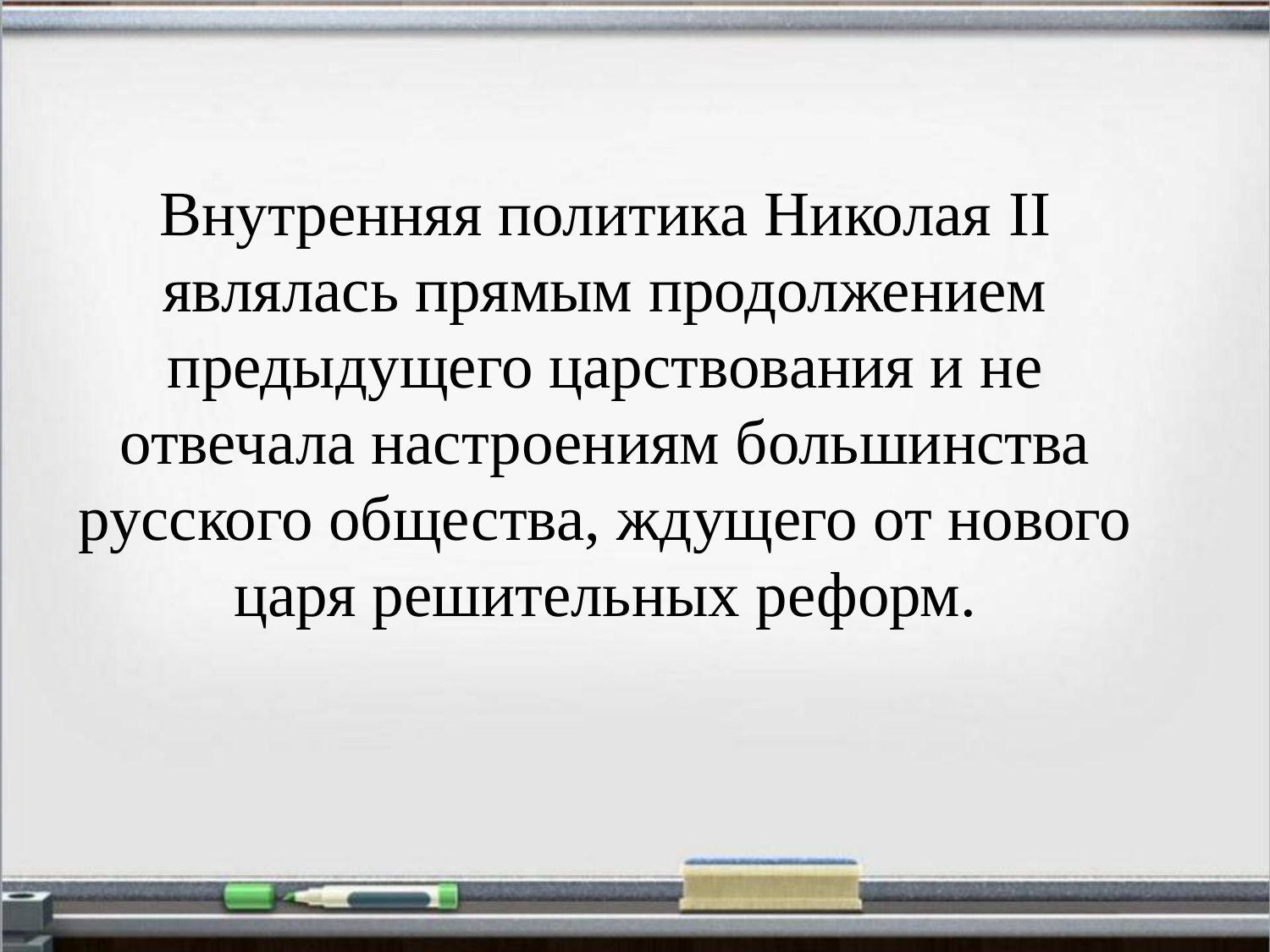

Внутренняя политика Николая II являлась прямым продолжением предыдущего царствования и не отвечала настроениям большинства русского общества, ждущего от нового царя решительных реформ.